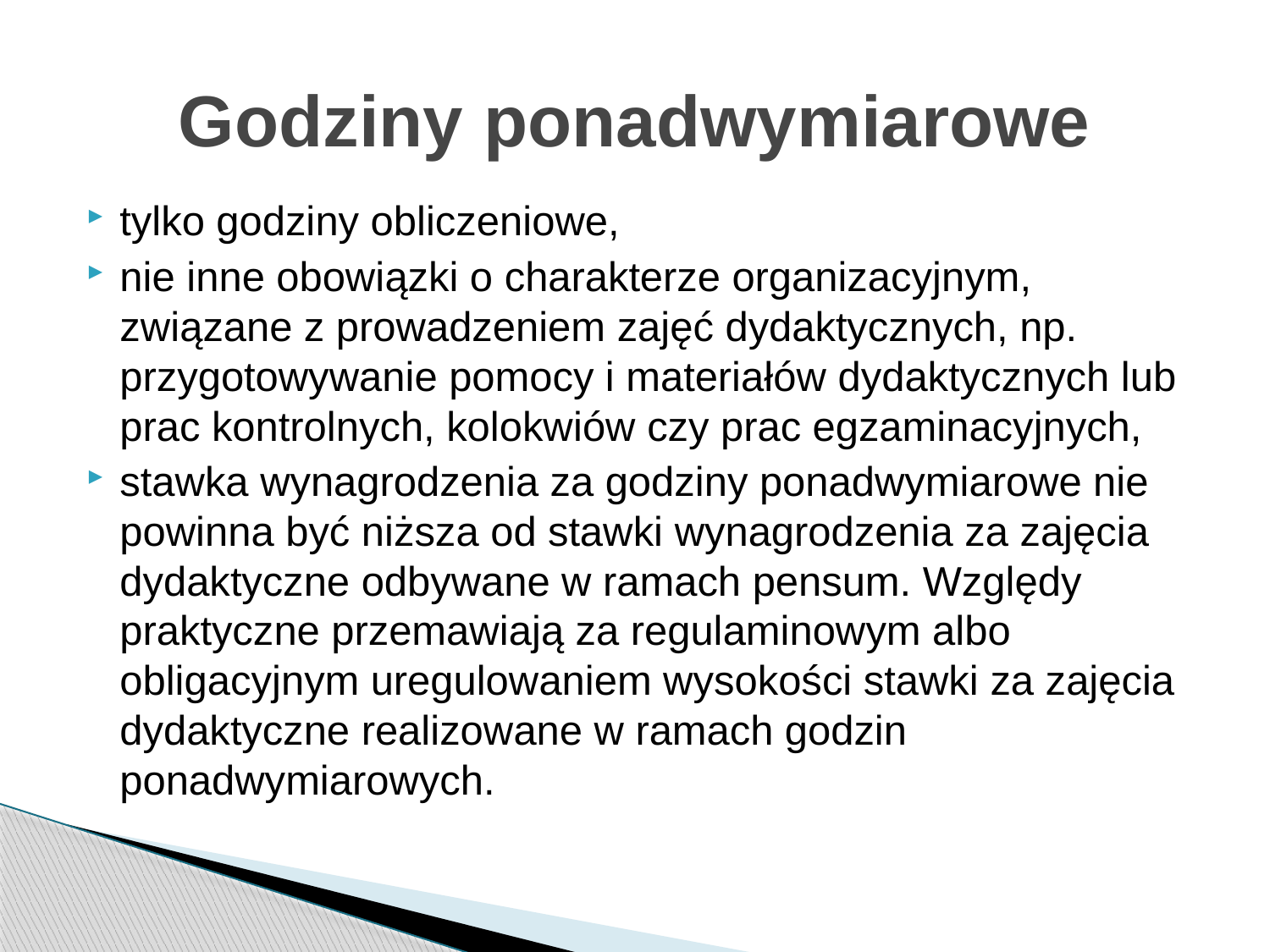

# Godziny ponadwymiarowe
tylko godziny obliczeniowe,
nie inne obowiązki o charakterze organizacyjnym, związane z prowadzeniem zajęć dydaktycznych, np. przygotowywanie pomocy i materiałów dydaktycznych lub prac kontrolnych, kolokwiów czy prac egzaminacyjnych,
stawka wynagrodzenia za godziny ponadwymiarowe nie powinna być niższa od stawki wynagrodzenia za zajęcia dydaktyczne odbywane w ramach pensum. Względy praktyczne przemawiają za regulaminowym albo obligacyjnym uregulowaniem wysokości stawki za zajęcia dydaktyczne realizowane w ramach godzin ponadwymiarowych.